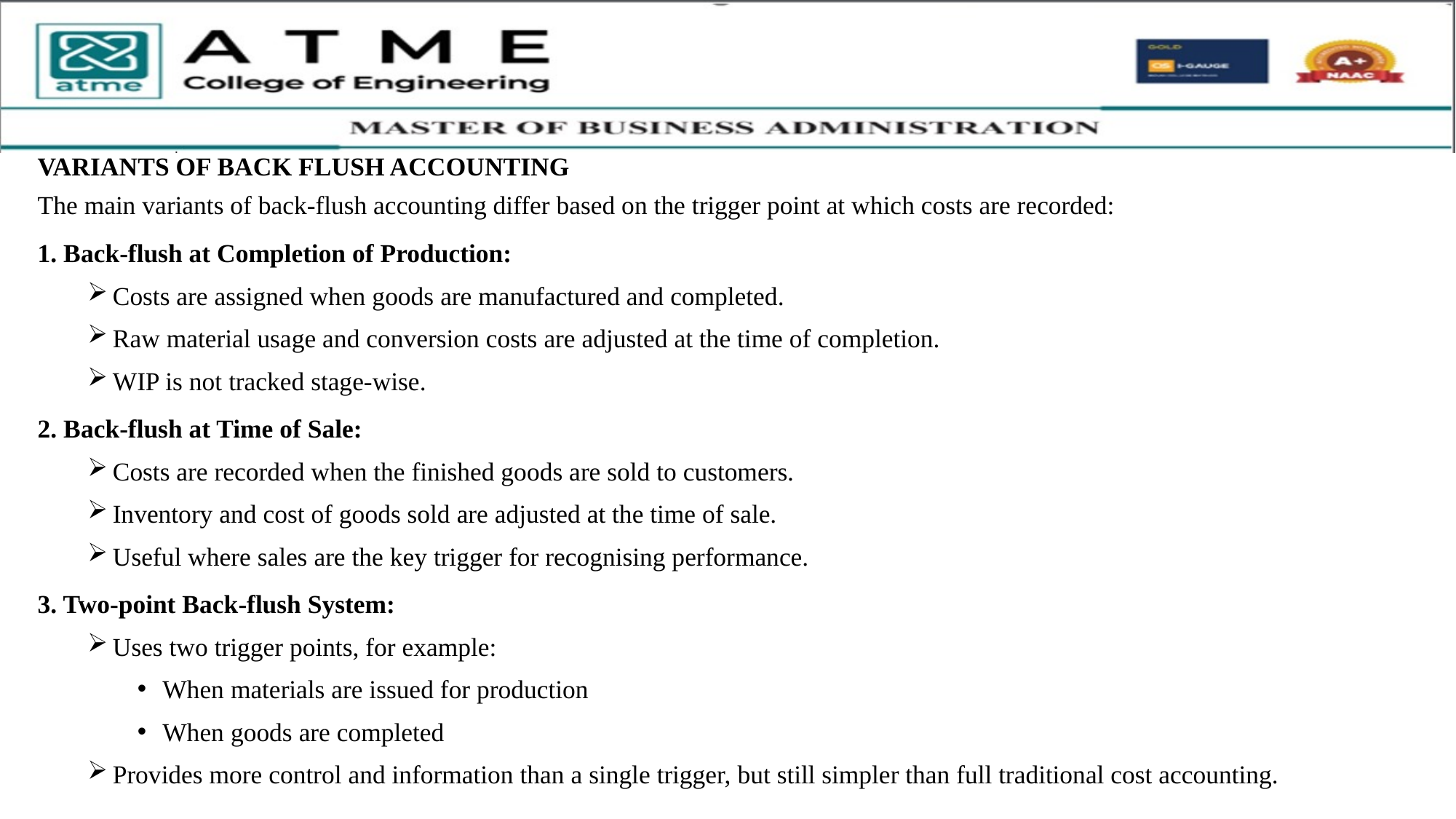

VARIANTS OF BACK FLUSH ACCOUNTING
The main variants of back-flush accounting differ based on the trigger point at which costs are recorded:
1. Back-flush at Completion of Production:
Costs are assigned when goods are manufactured and completed.
Raw material usage and conversion costs are adjusted at the time of completion.
WIP is not tracked stage-wise.
2. Back-flush at Time of Sale:
Costs are recorded when the finished goods are sold to customers.
Inventory and cost of goods sold are adjusted at the time of sale.
Useful where sales are the key trigger for recognising performance.
3. Two-point Back-flush System:
Uses two trigger points, for example:
When materials are issued for production
When goods are completed
Provides more control and information than a single trigger, but still simpler than full traditional cost accounting.